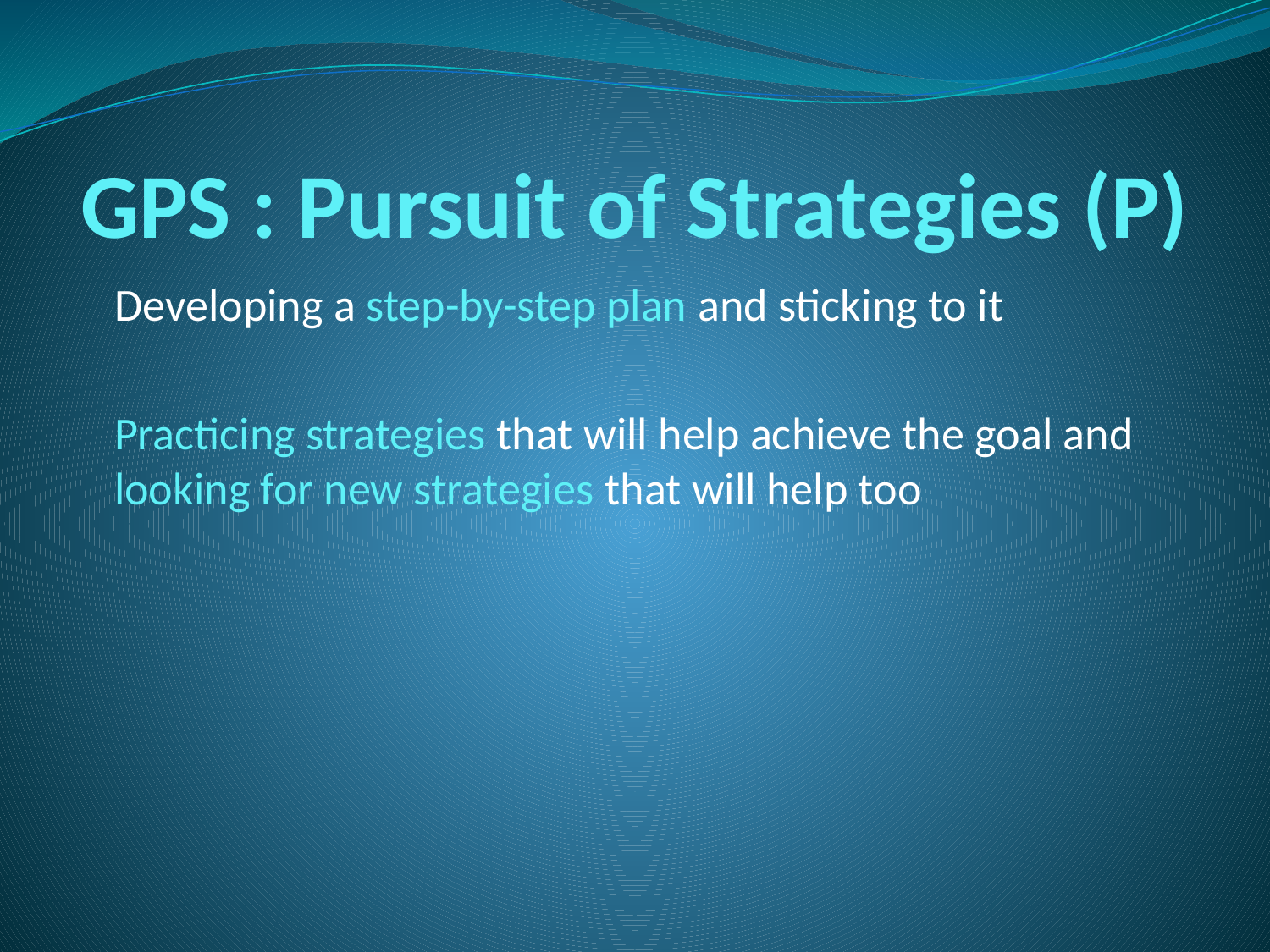

# GPS : Pursuit of Strategies (P)
Developing a step-by-step plan and sticking to it

Practicing strategies that will help achieve the goal and looking for new strategies that will help too